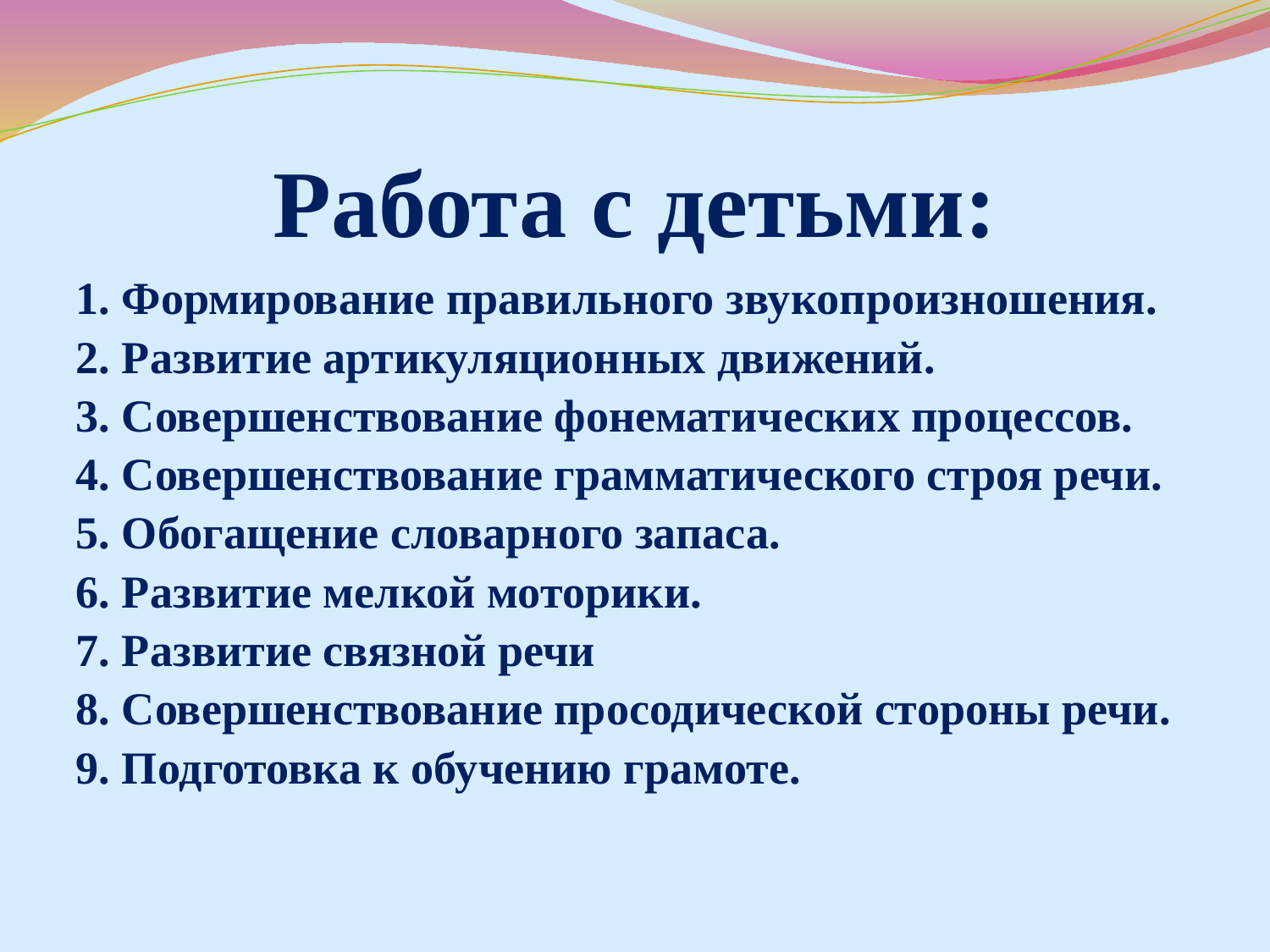

# Работа с детьми:
1. Формирование правильного звукопроизношения.
2. Развитие артикуляционных движений.
3. Совершенствование фонематических процессов.
4. Совершенствование грамматического строя речи.
5. Обогащение словарного запаса.
6. Развитие мелкой моторики.
7. Развитие связной речи
8. Совершенствование просодической стороны речи.
9. Подготовка к обучению грамоте.